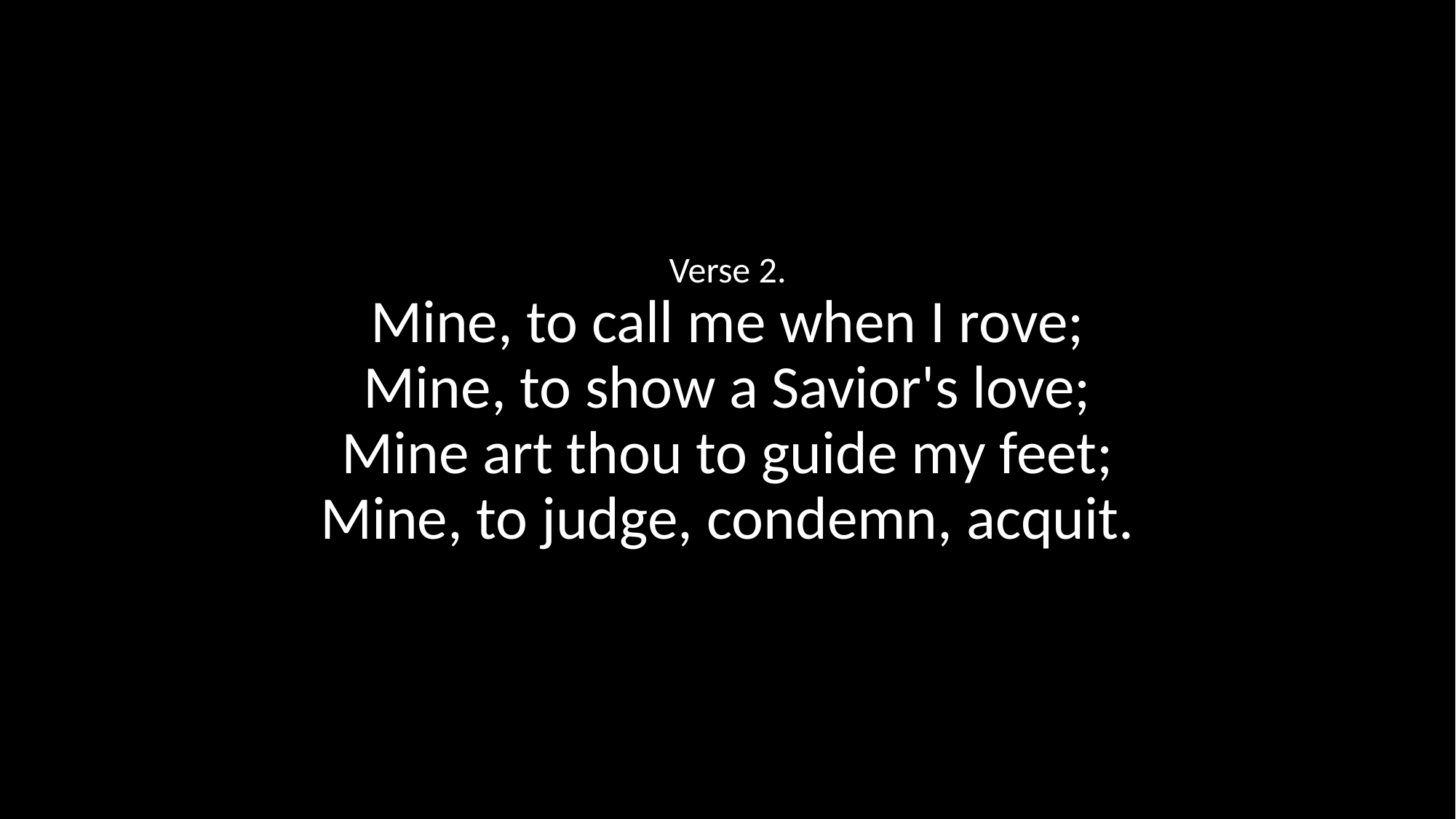

Verse 2.
Mine, to call me when I rove;
Mine, to show a Savior's love;
Mine art thou to guide my feet;
Mine, to judge, condemn, acquit.